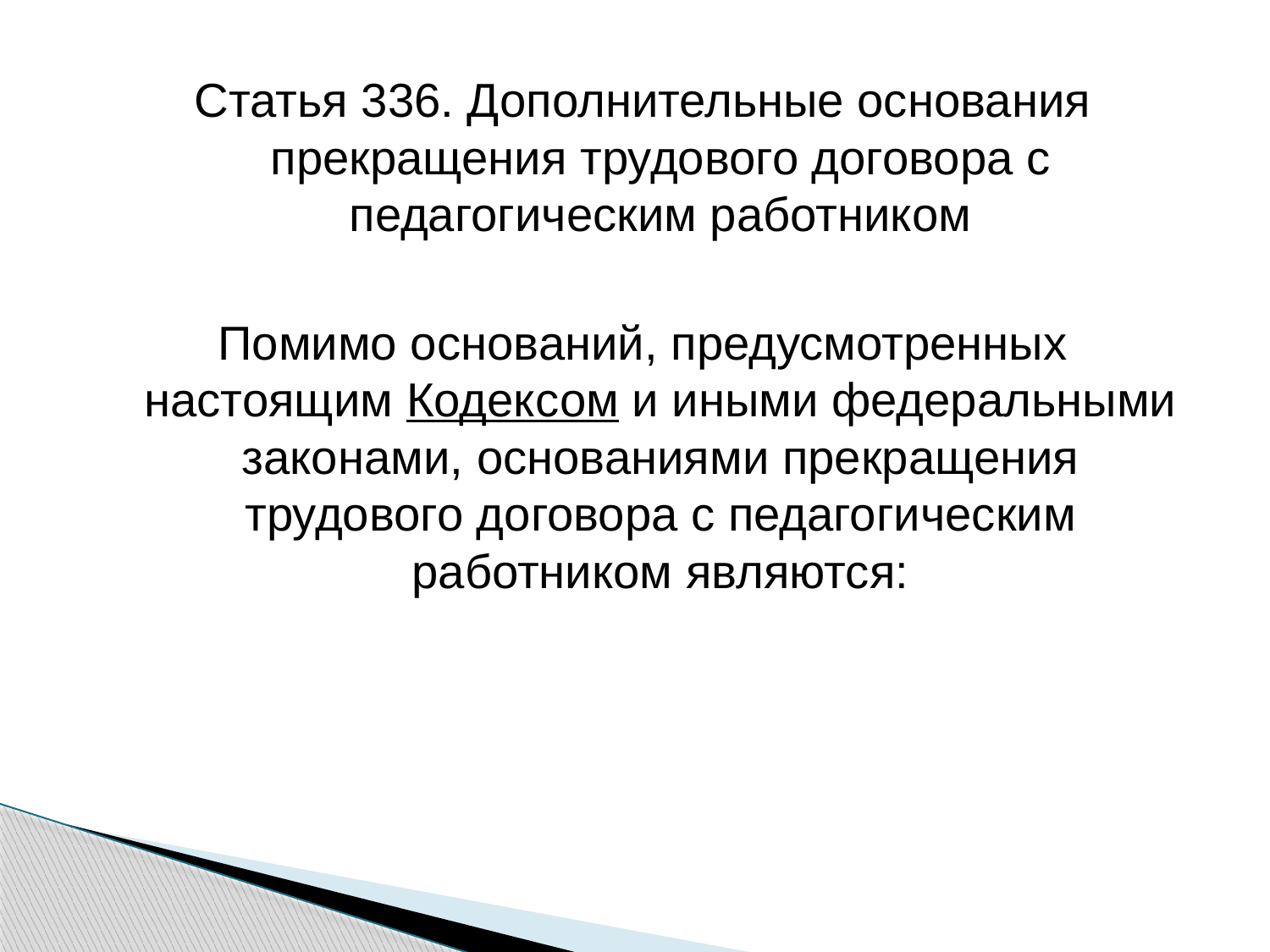

Статья 336. Дополнительные основания прекращения трудового договора с педагогическим работником

Помимо оснований, предусмотренных настоящим Кодексом и иными федеральными законами, основаниями прекращения трудового договора с педагогическим работником являются: